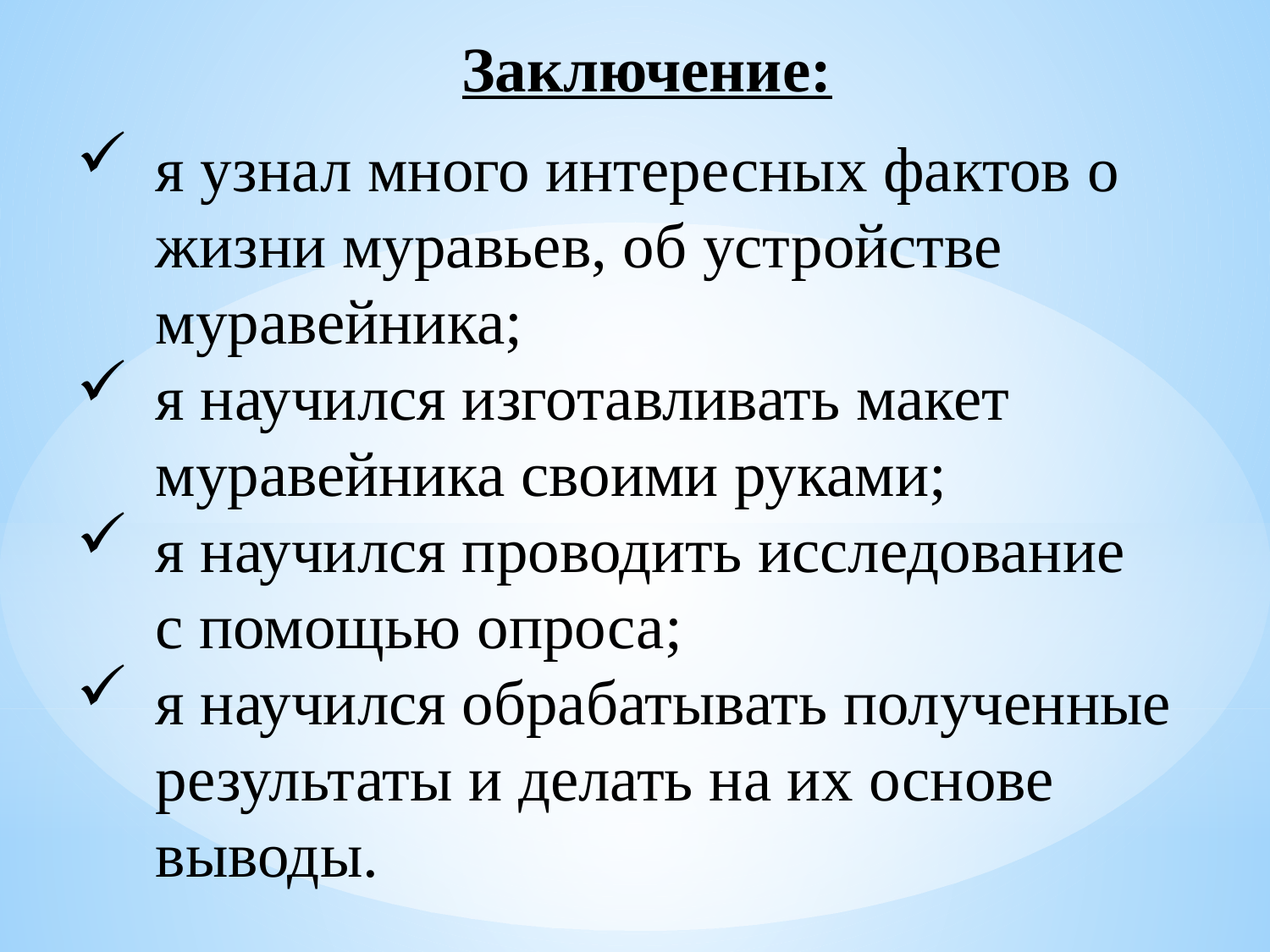

Заключение:

я узнал много интересных фактов о
     жизни муравьев, об устройстве
     муравейника;
я научился изготавливать макет
     муравейника своими руками;
я научился проводить исследование
     с помощью опроса;
я научился обрабатывать полученные результаты и делать на их основе выводы.